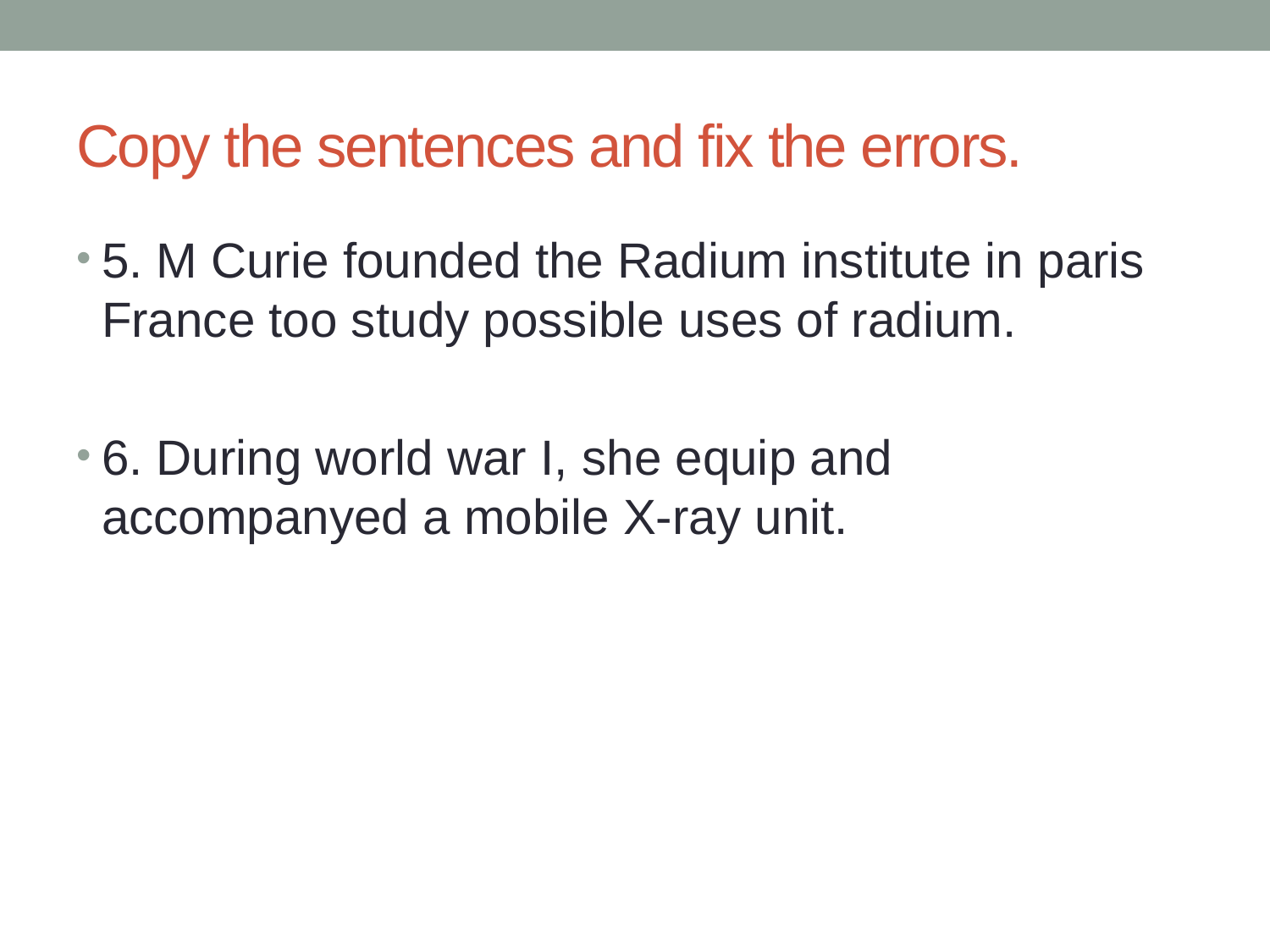

# Copy the sentences and fix the errors.
5. M Curie founded the Radium institute in paris France too study possible uses of radium.

6. During world war I, she equip and accompanyed a mobile X-ray unit.